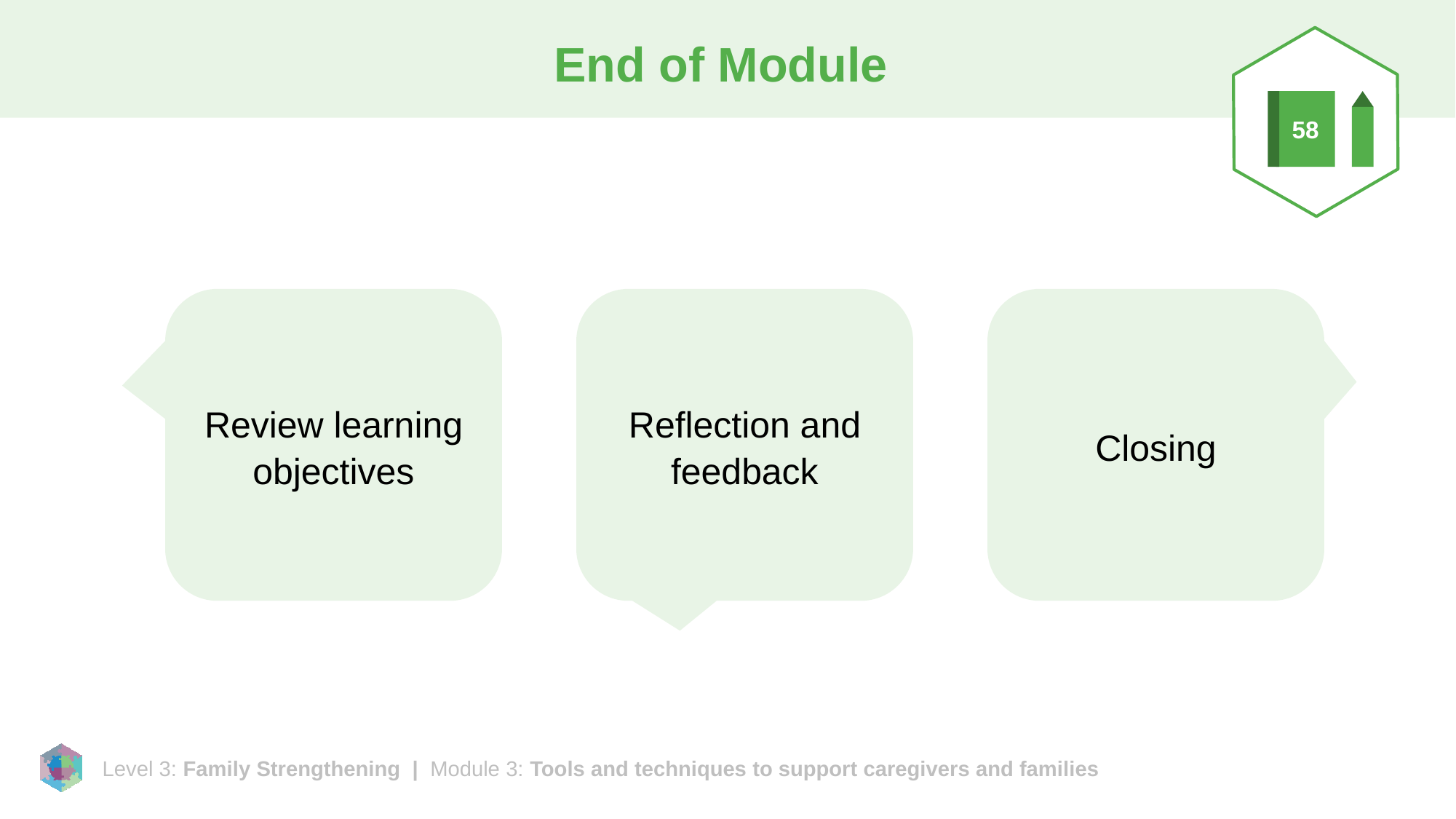

# End of Module

58

Review learning objectives
Reflection and feedback
Closing